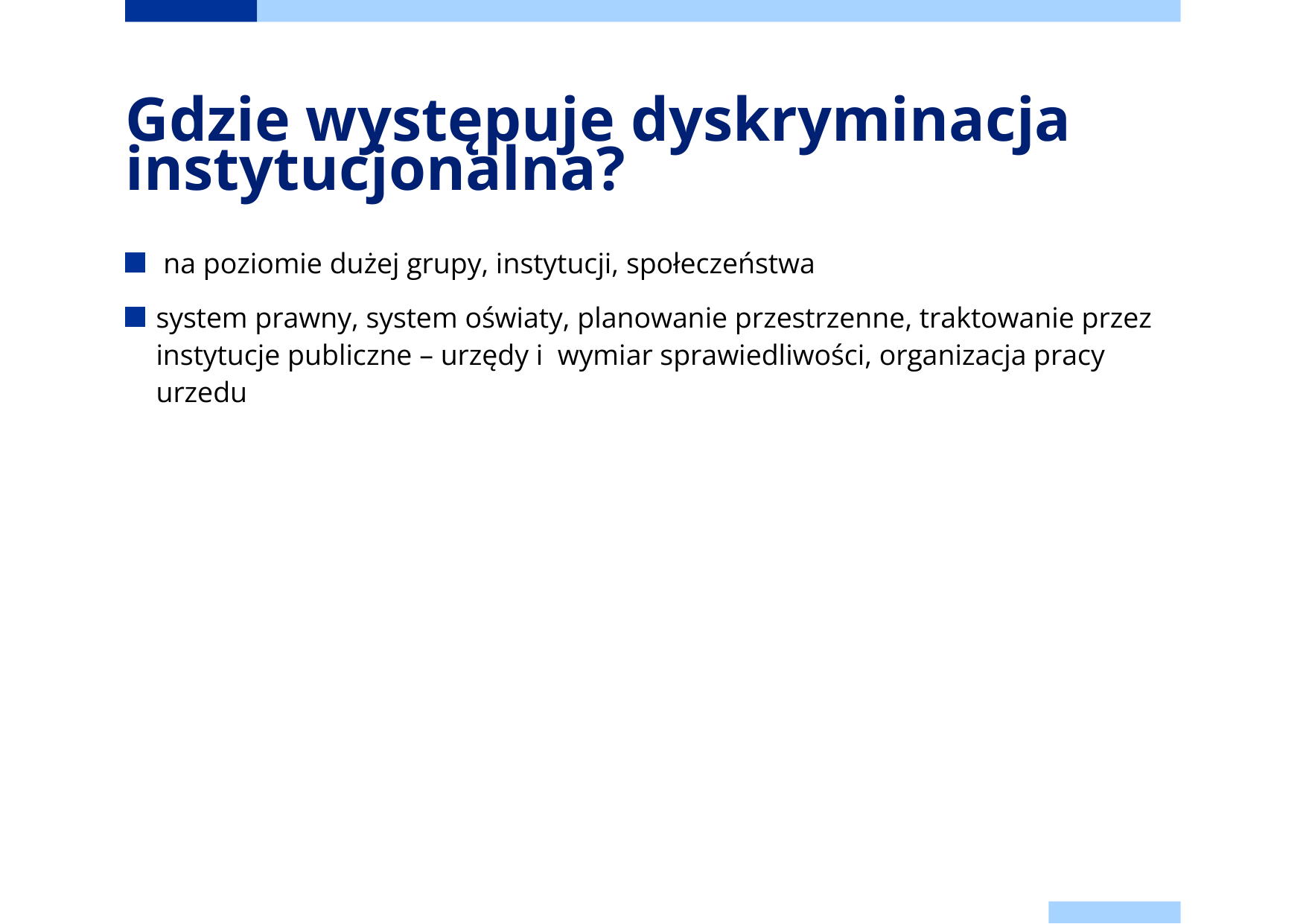

# Gdzie występuje dyskryminacja instytucjonalna?
 na poziomie dużej grupy, instytucji, społeczeństwa
system prawny, system oświaty, planowanie przestrzenne, traktowanie przez instytucje publiczne – urzędy i  wymiar sprawiedliwości, organizacja pracy urzedu